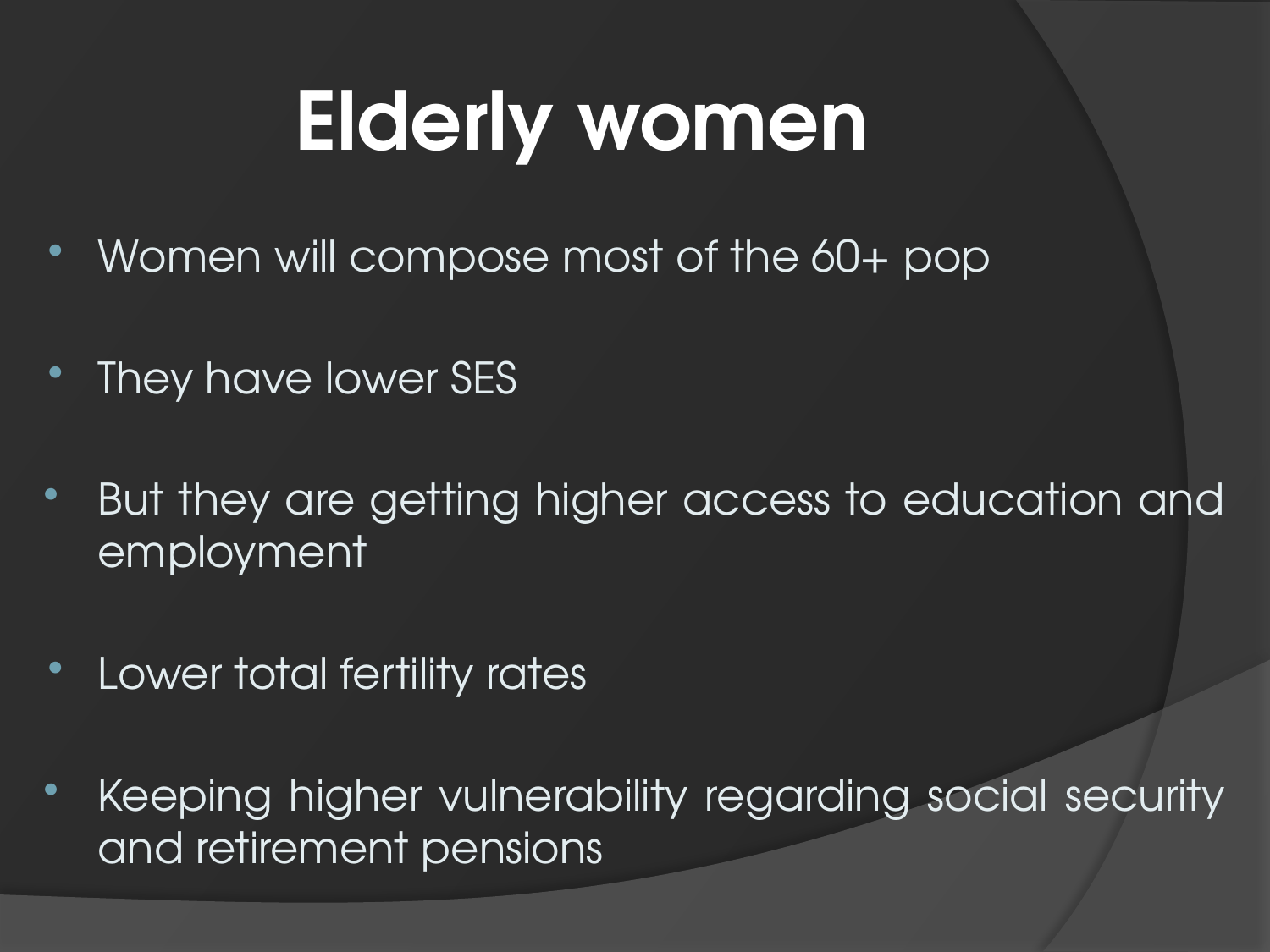

# Elderly women
Women will compose most of the 60+ pop

They have lower SES

But they are getting higher access to education and employment

Lower total fertility rates

Keeping higher vulnerability regarding social security and retirement pensions